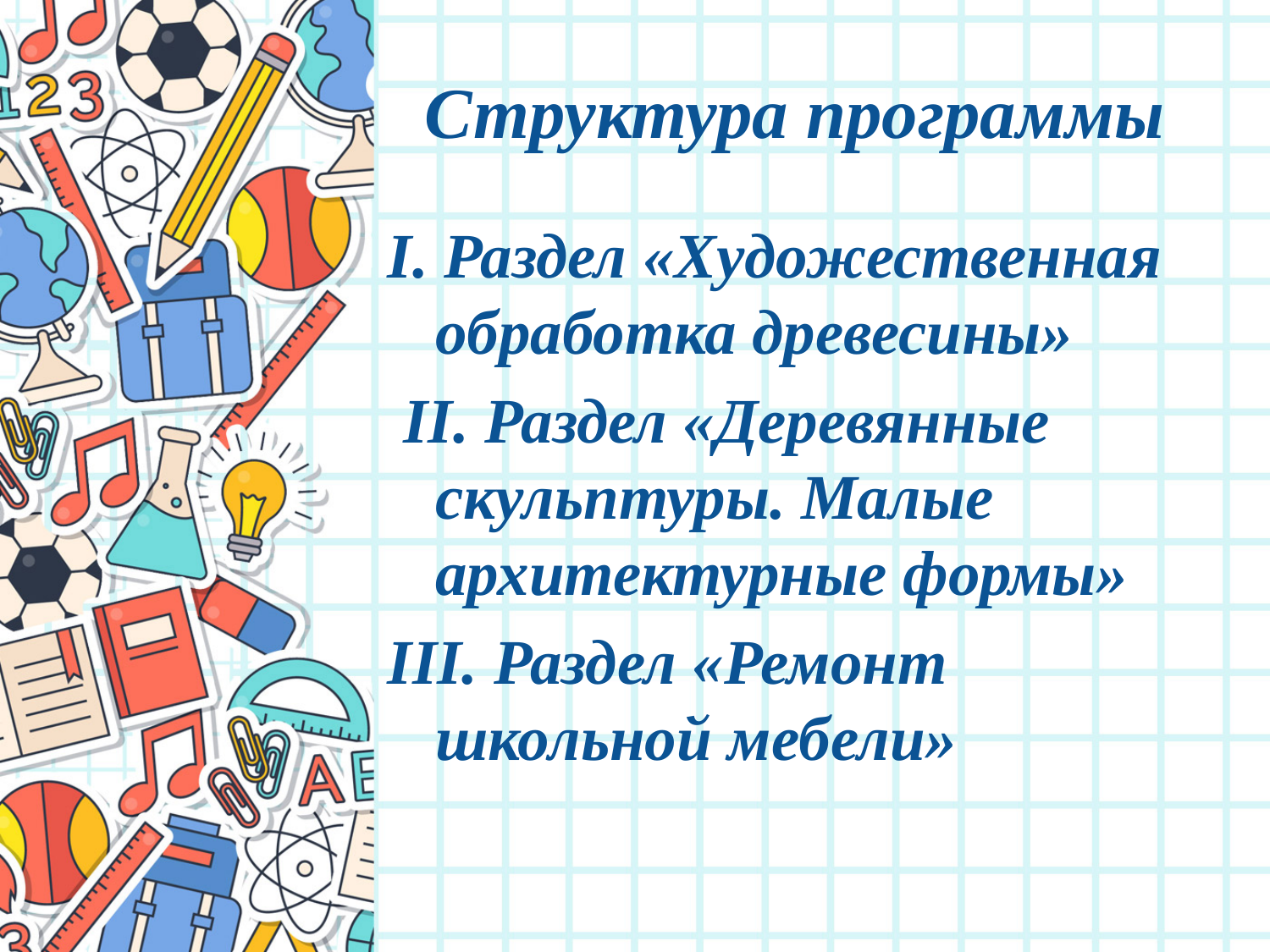

# Структура программы
I. Раздел «Художественная обработка древесины»
 II. Раздел «Деревянные скульптуры. Малые архитектурные формы»
III. Раздел «Ремонт школьной мебели»